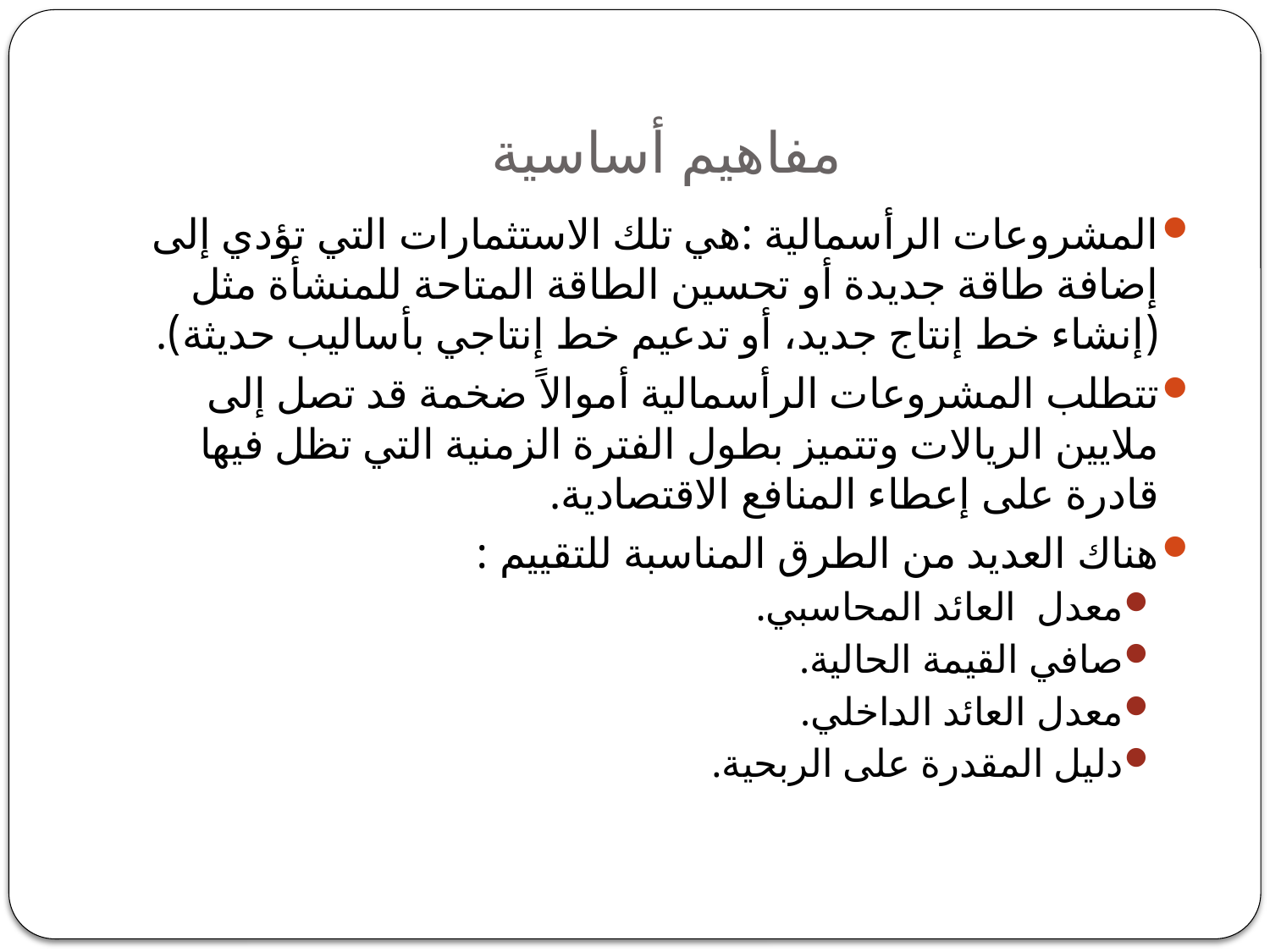

# مفاهيم أساسية
المشروعات الرأسمالية :هي تلك الاستثمارات التي تؤدي إلى إضافة طاقة جديدة أو تحسين الطاقة المتاحة للمنشأة مثل (إنشاء خط إنتاج جديد، أو تدعيم خط إنتاجي بأساليب حديثة).
تتطلب المشروعات الرأسمالية أموالاً ضخمة قد تصل إلى ملايين الريالات وتتميز بطول الفترة الزمنية التي تظل فيها قادرة على إعطاء المنافع الاقتصادية.
هناك العديد من الطرق المناسبة للتقييم :
معدل  العائد المحاسبي.
صافي القيمة الحالية.
معدل العائد الداخلي.
دليل المقدرة على الربحية.